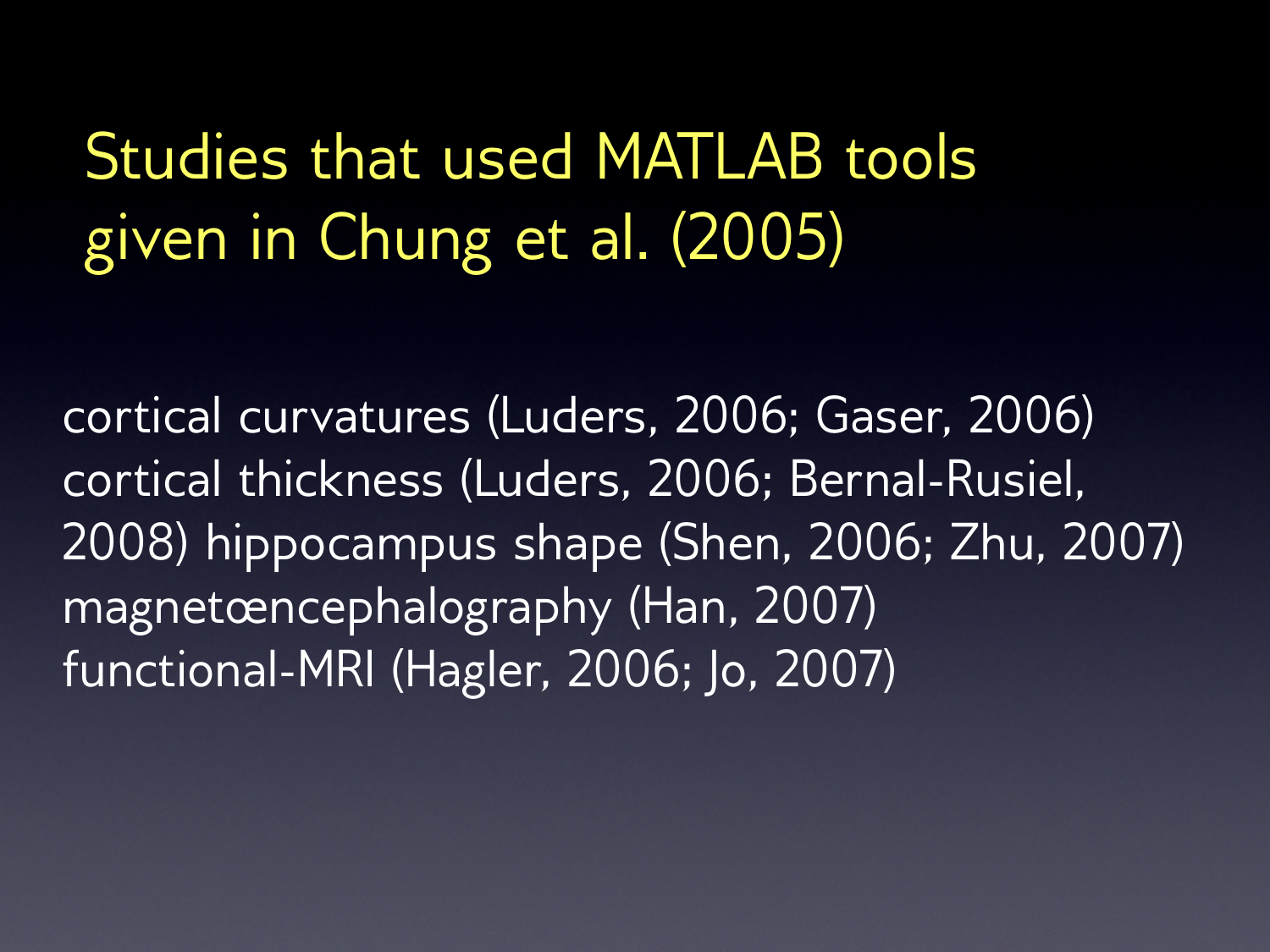

Studies that used MATLAB tools given in Chung et al. (2005)
cortical curvatures (Luders, 2006; Gaser, 2006)
cortical thickness (Luders, 2006; Bernal-Rusiel, 2008) hippocampus shape (Shen, 2006; Zhu, 2007) magnetoencephalography (Han, 2007)
functional-MRI (Hagler, 2006; Jo, 2007)